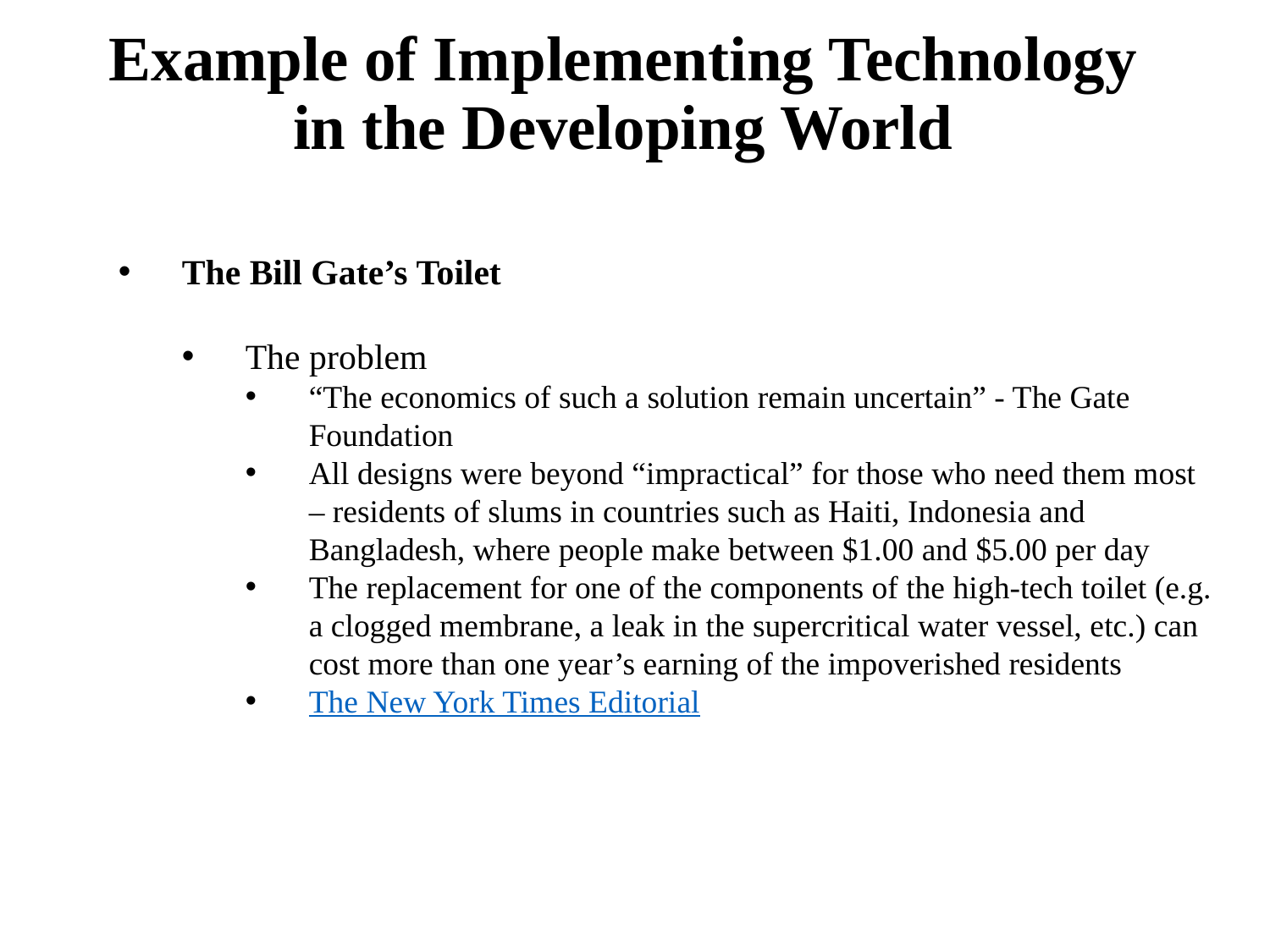

# Example of Implementing Technology in the Developing World
The Bill Gate’s Toilet

The problem
“The economics of such a solution remain uncertain” - The Gate Foundation
All designs were beyond “impractical” for those who need them most – residents of slums in countries such as Haiti, Indonesia and Bangladesh, where people make between $1.00 and $5.00 per day
The replacement for one of the components of the high-tech toilet (e.g. a clogged membrane, a leak in the supercritical water vessel, etc.) can cost more than one year’s earning of the impoverished residents
The New York Times Editorial